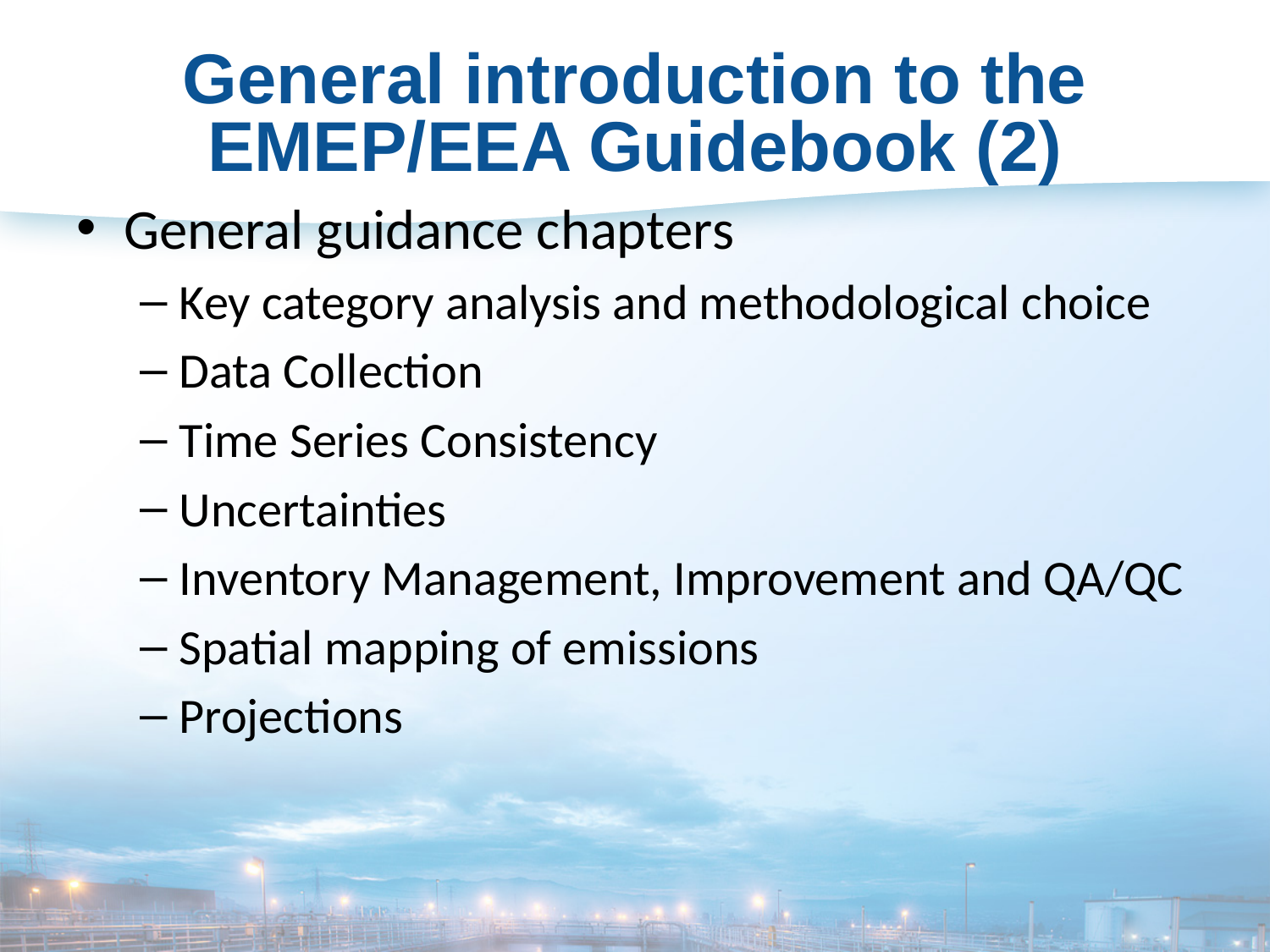

# General introduction to the EMEP/EEA Guidebook (2)
General guidance chapters
Key category analysis and methodological choice
Data Collection
Time Series Consistency
Uncertainties
Inventory Management, Improvement and QA/QC
Spatial mapping of emissions
Projections